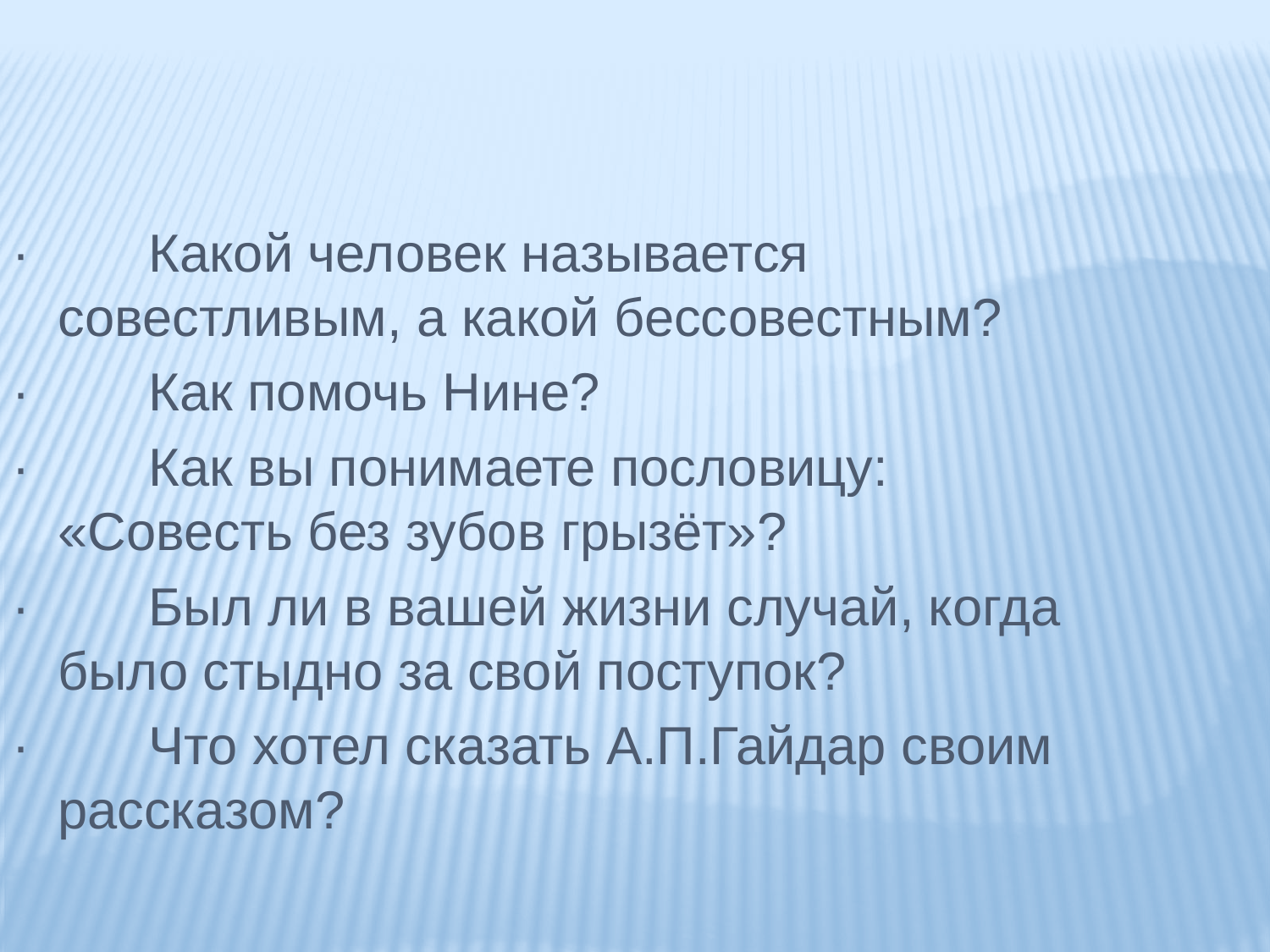

·        Какой человек называется совестливым, а какой бессовестным?
·        Как помочь Нине?
·        Как вы понимаете пословицу: «Совесть без зубов грызёт»?
·        Был ли в вашей жизни случай, когда было стыдно за свой поступок?
·        Что хотел сказать А.П.Гайдар своим рассказом?